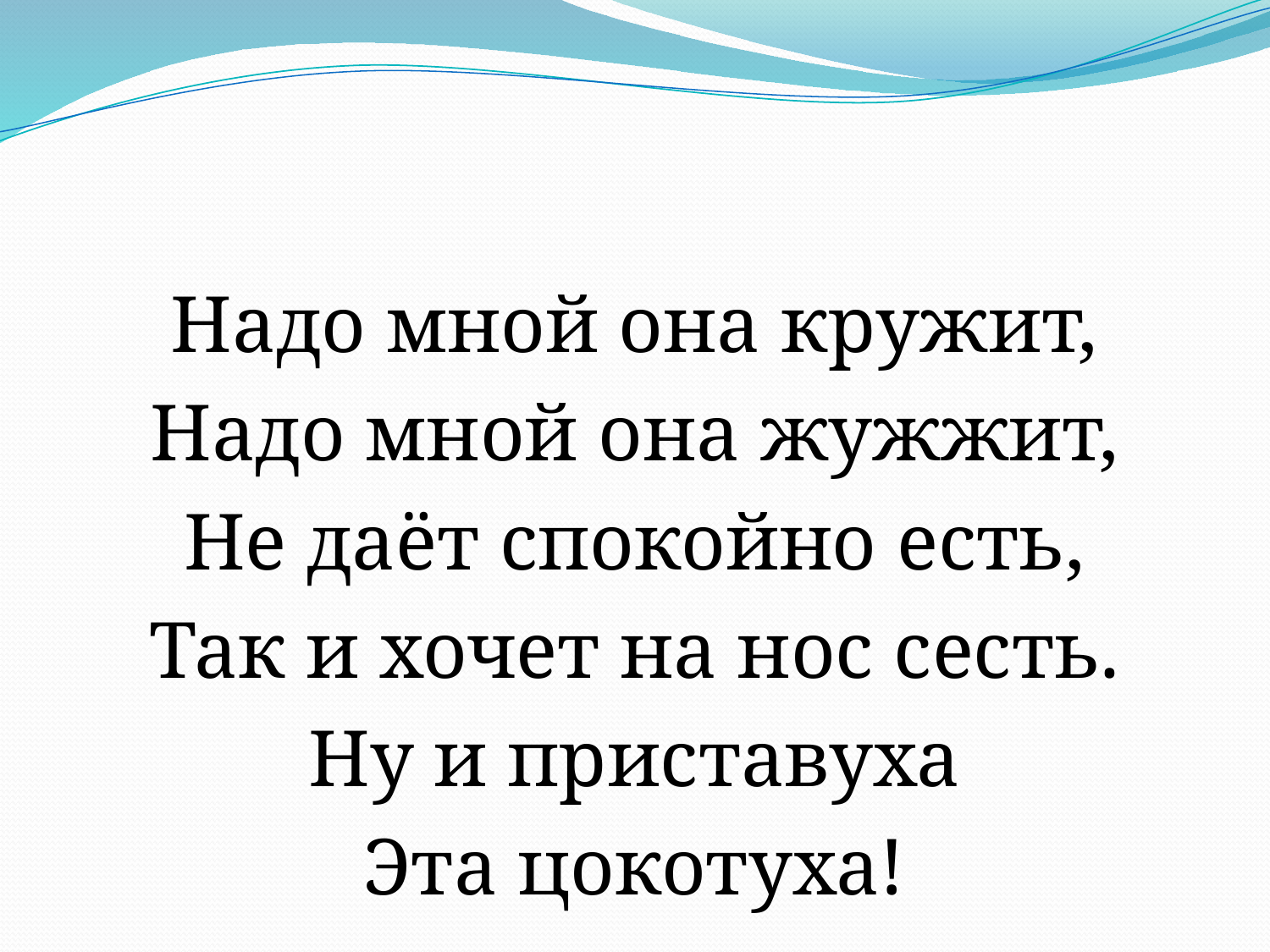

#
Надо мной она кружит,
Надо мной она жужжит,
Не даёт спокойно есть,
Так и хочет на нос сесть.
Ну и приставуха
Эта цокотуха!